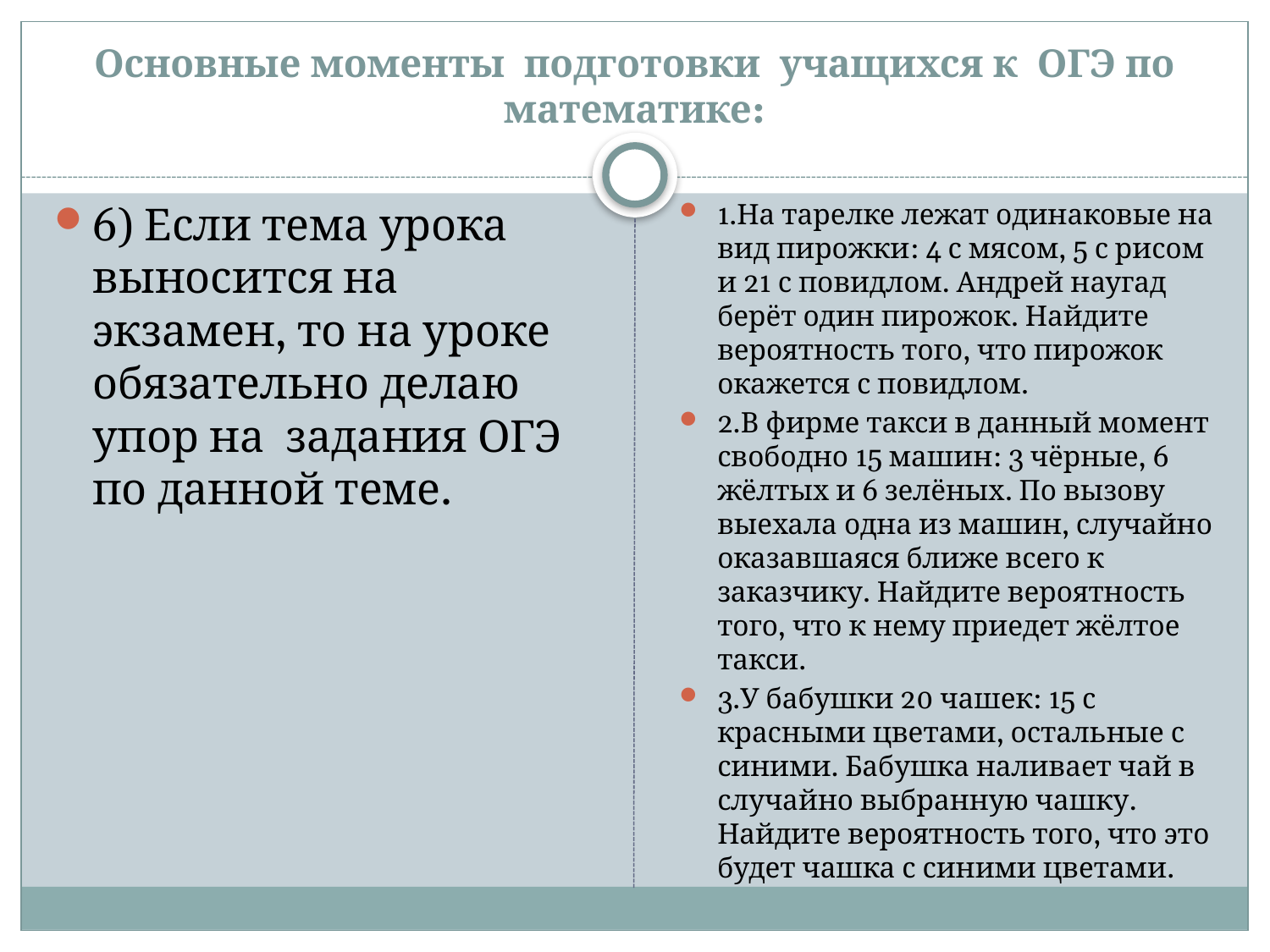

# Основные моменты  подготовки  учащихся к  ОГЭ по математике:
6) Если тема урока выносится на экзамен, то на уроке обязательно делаю упор на  задания ОГЭ по данной теме.
1.На тарелке лежат одинаковые на вид пирожки: 4 с мясом, 5 с рисом и 21 с повидлом. Андрей наугад берёт один пирожок. Найдите вероятность того, что пирожок окажется с повидлом.
2.В фирме такси в данный момент свободно 15 машин: 3 чёрные, 6 жёлтых и 6 зелёных. По вызову выехала одна из машин, случайно оказавшаяся ближе всего к заказчику. Найдите вероятность того, что к нему приедет жёлтое такси.
3.У бабушки 20 чашек: 15 с красными цветами, остальные с синими. Бабушка наливает чай в случайно выбранную чашку. Найдите вероятность того, что это будет чашка с синими цветами.